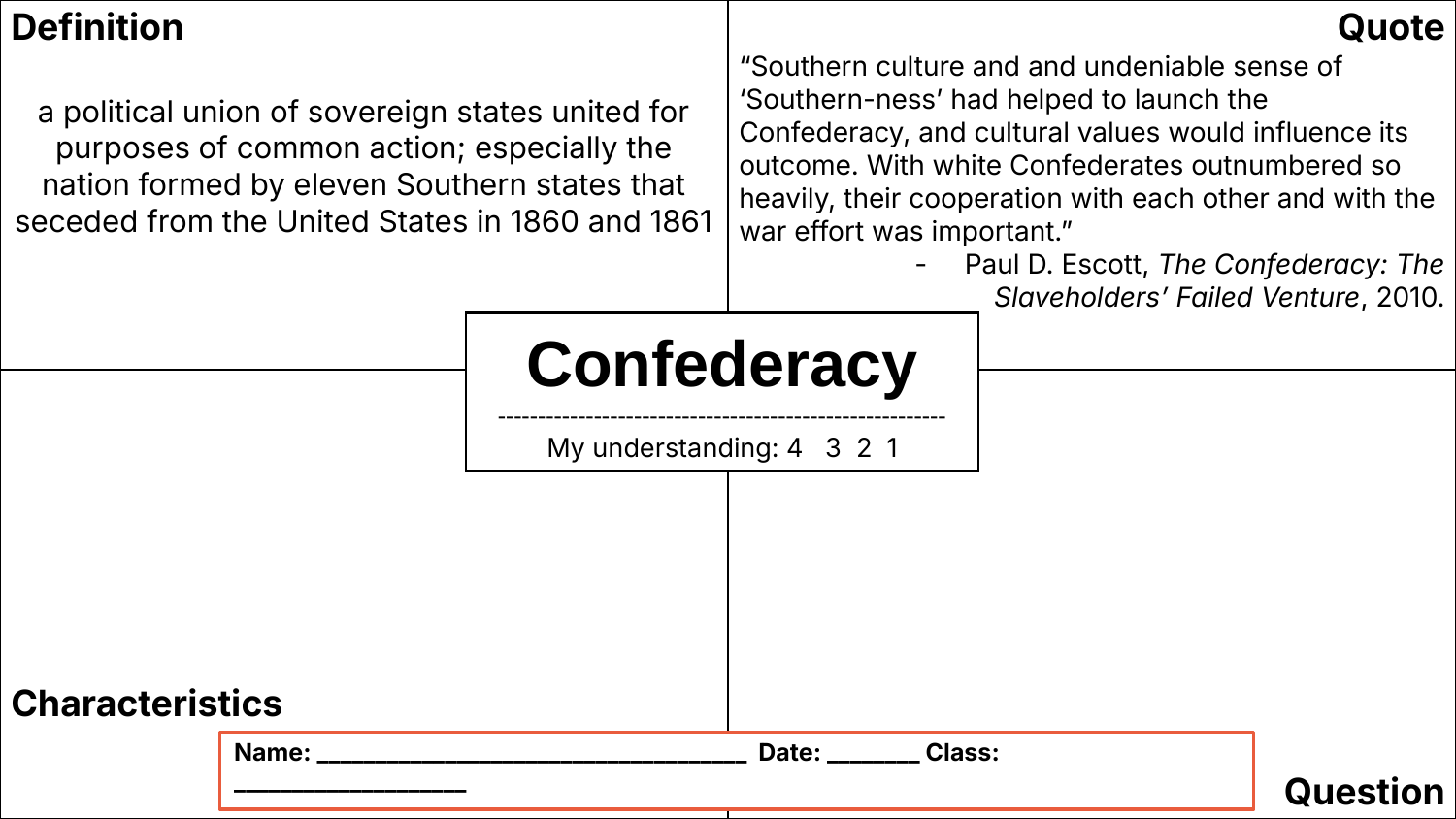

| Definition a political union of sovereign states united for purposes of common action; especially the nation formed by eleven Southern states that seceded from the United States in 1860 and 1861 | Quote “Southern culture and and undeniable sense of ‘Southern-ness’ had helped to launch the Confederacy, and cultural values would influence its outcome. With white Confederates outnumbered so heavily, their cooperation with each other and with the war effort was important.” Paul D. Escott, The Confederacy: The Slaveholders’ Failed Venture, 2010. |
| --- | --- |
| Characteristics | Question |
Confederacy
--------------------------------------------------------
My understanding: 4   3  2  1
Name: _____________________________________  Date: ________ Class: ____________________